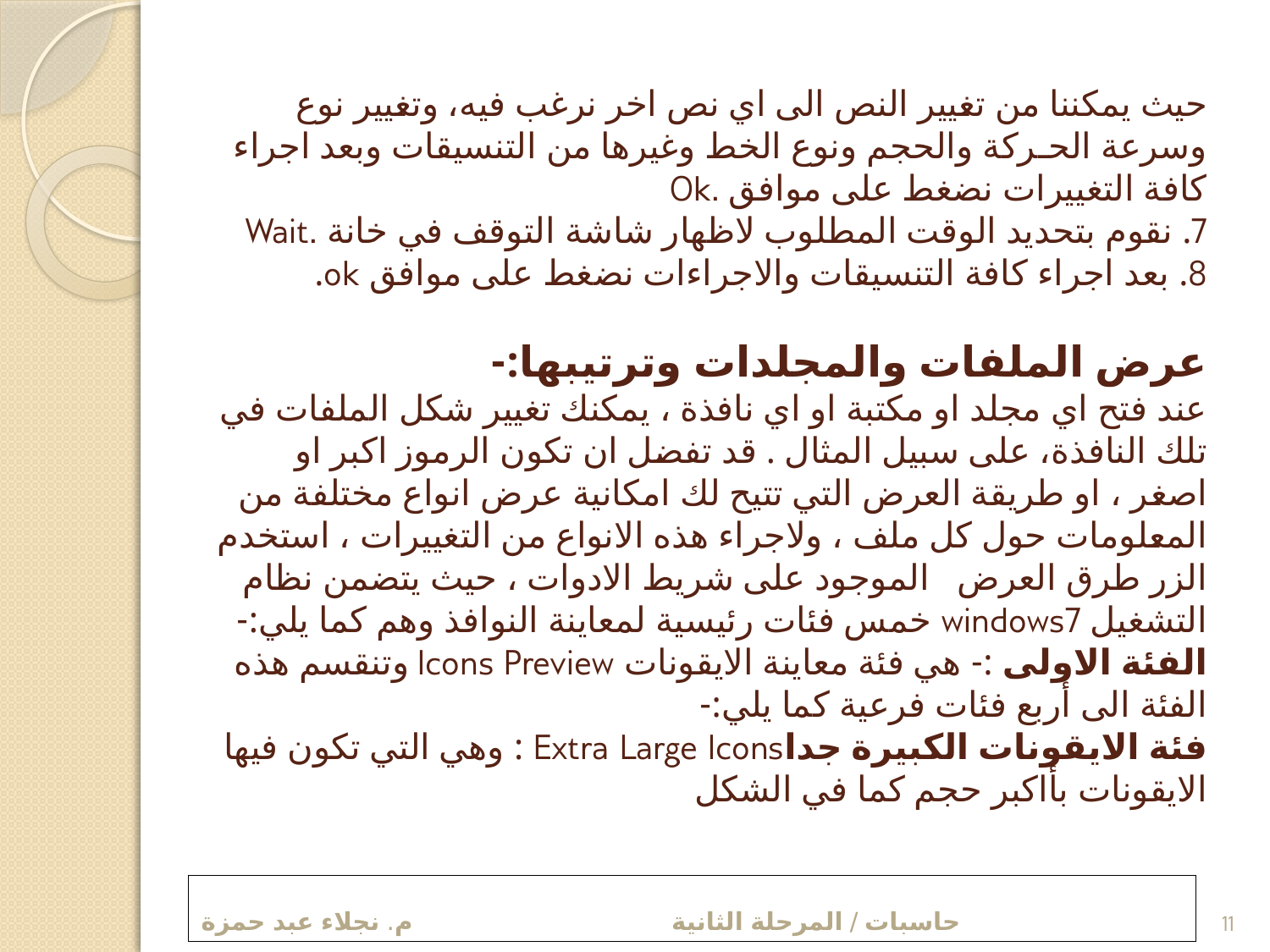

# حيث يمكننا من تغيير النص الى اي نص اخر نرغب فيه، وتغيير نوع وسرعة الحـركة والحجم ونوع الخط وغيرها من التنسيقات وبعد اجراء كافة التغييرات نضغط على موافق Ok. 7. نقوم بتحديد الوقت المطلوب لاظهار شاشة التوقف في خانة Wait. 8. بعد اجراء كافة التنسيقات والاجراءات نضغط على موافق ok.   عرض الملفات والمجلدات وترتيبها:- عند فتح اي مجلد او مكتبة او اي نافذة ، يمكنك تغيير شكل الملفات في تلك النافذة، على سبيل المثال . قد تفضل ان تكون الرموز اكبر او اصغر ، او طريقة العرض التي تتيح لك امكانية عرض انواع مختلفة من المعلومات حول كل ملف ، ولاجراء هذه الانواع من التغييرات ، استخدم الزر طرق العرض   الموجود على شريط الادوات ، حيث يتضمن نظام التشغيل windows7 خمس فئات رئيسية لمعاينة النوافذ وهم كما يلي:- الفئة الاولى :- هي فئة معاينة الايقونات Icons Preview وتنقسم هذه الفئة الى أربع فئات فرعية كما يلي:- فئة الايقونات الكبيرة جداExtra Large Icons : وهي التي تكون فيها الايقونات بأاكبر حجم كما في الشكل
حاسبات/ المرحلة الثانية                                    م. نجلاء عبد حمزة
11